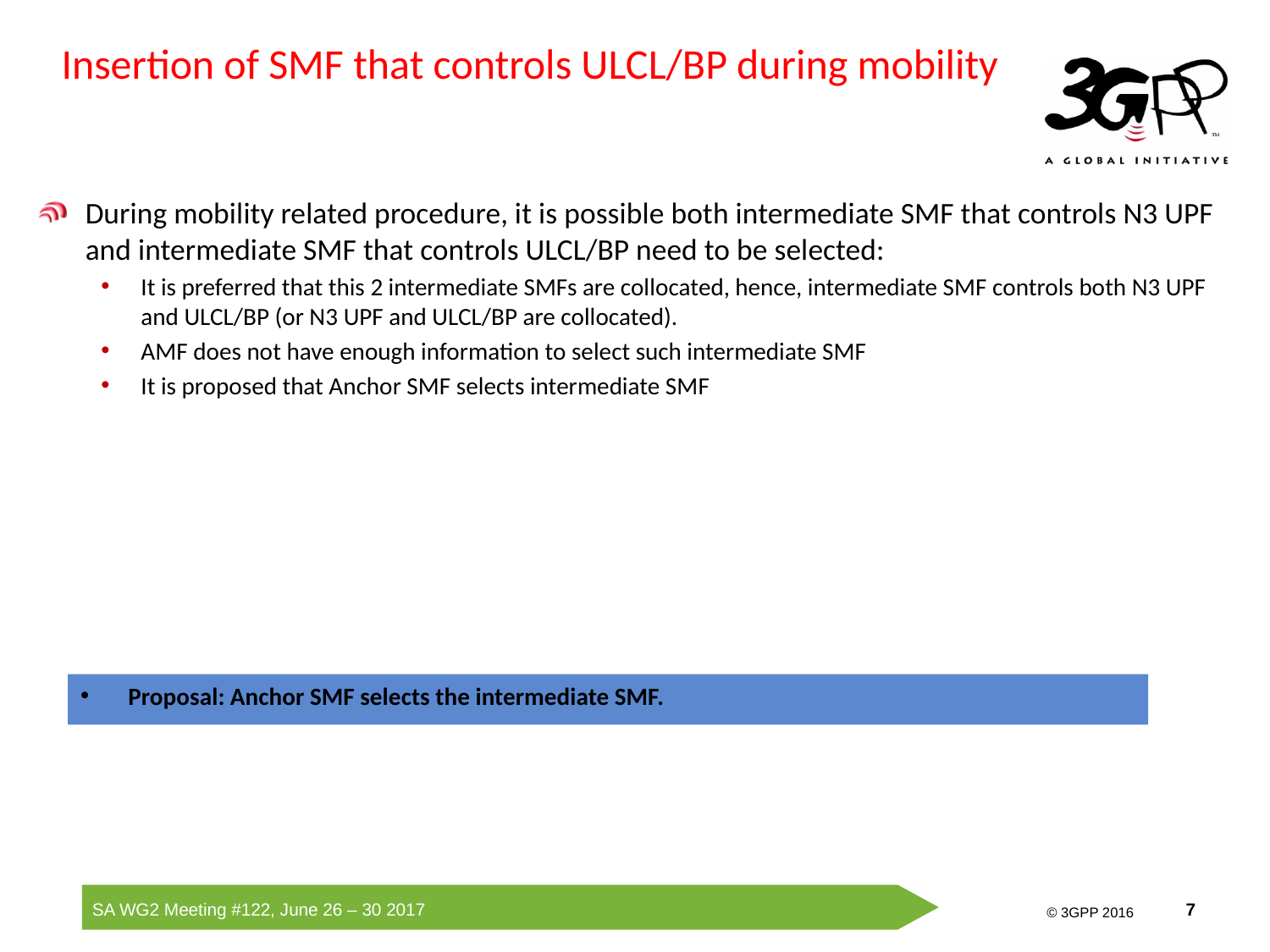

# Insertion of SMF that controls ULCL/BP during mobility
During mobility related procedure, it is possible both intermediate SMF that controls N3 UPF and intermediate SMF that controls ULCL/BP need to be selected:
It is preferred that this 2 intermediate SMFs are collocated, hence, intermediate SMF controls both N3 UPF and ULCL/BP (or N3 UPF and ULCL/BP are collocated).
AMF does not have enough information to select such intermediate SMF
It is proposed that Anchor SMF selects intermediate SMF
Proposal: Anchor SMF selects the intermediate SMF.